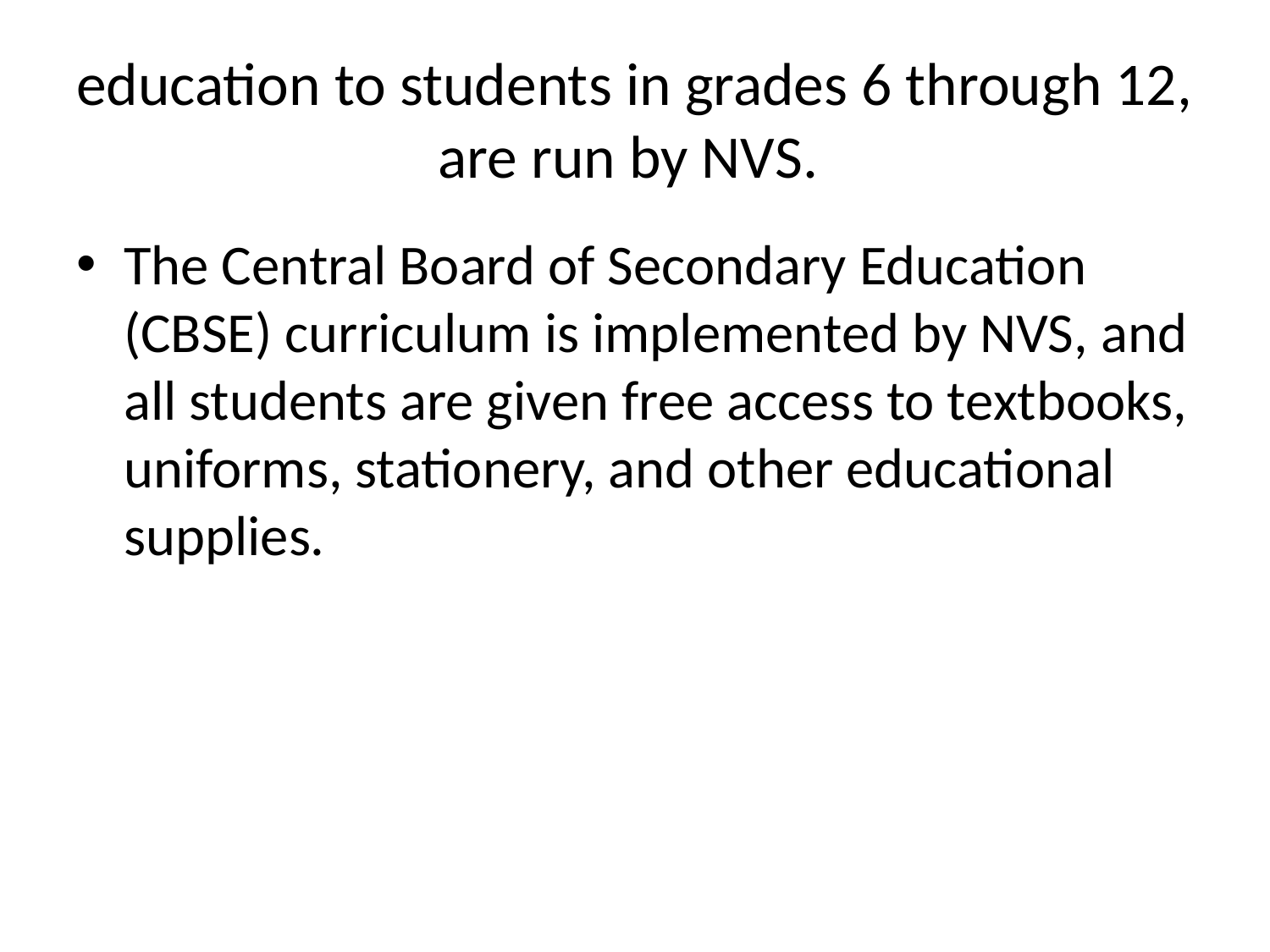

# education to students in grades 6 through 12, are run by NVS.
The Central Board of Secondary Education (CBSE) curriculum is implemented by NVS, and all students are given free access to textbooks, uniforms, stationery, and other educational supplies.